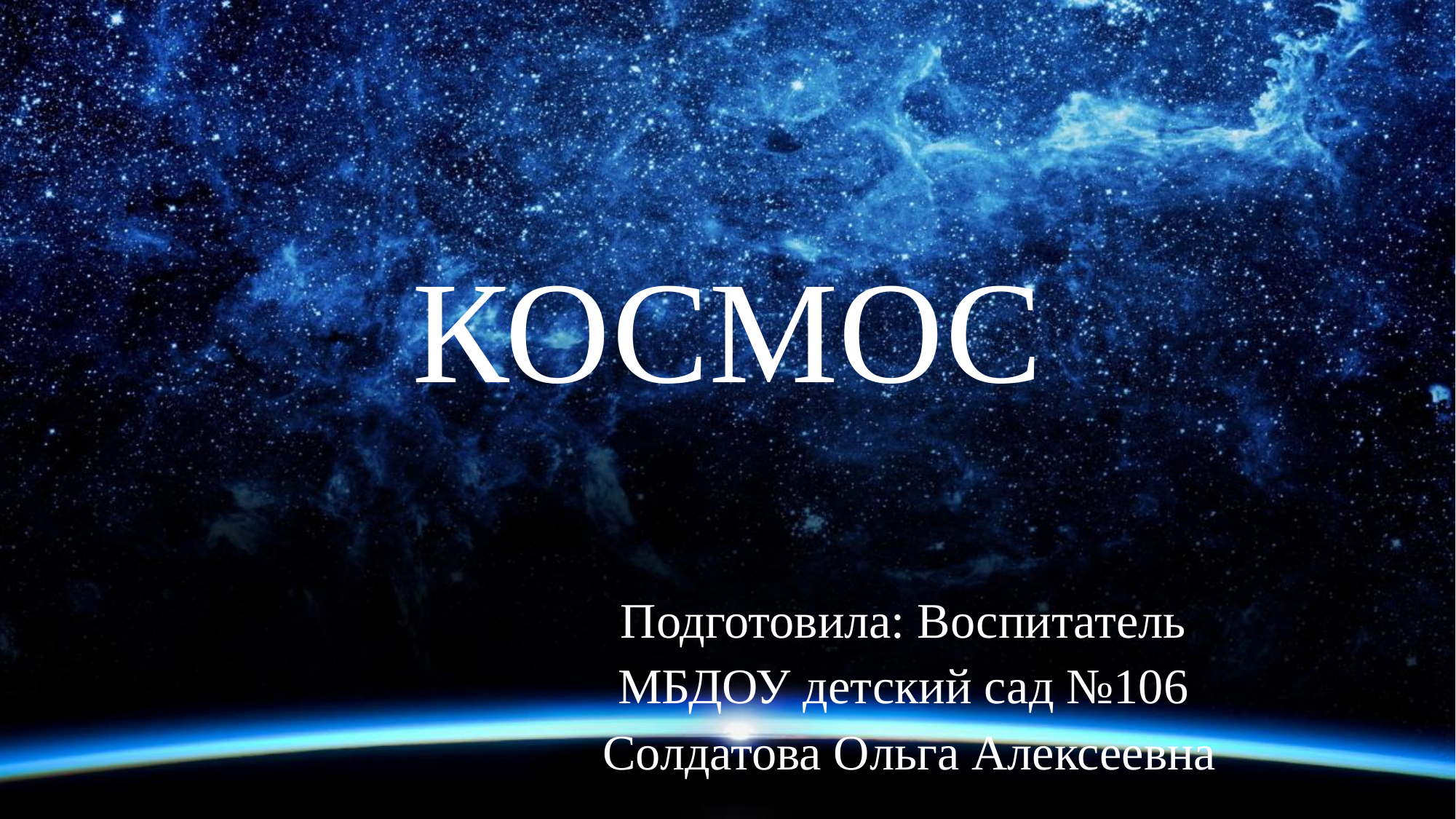

# КОСМОС
Подготовила: Воспитатель
МБДОУ детский сад №106
Солдатова Ольга Алексеевна